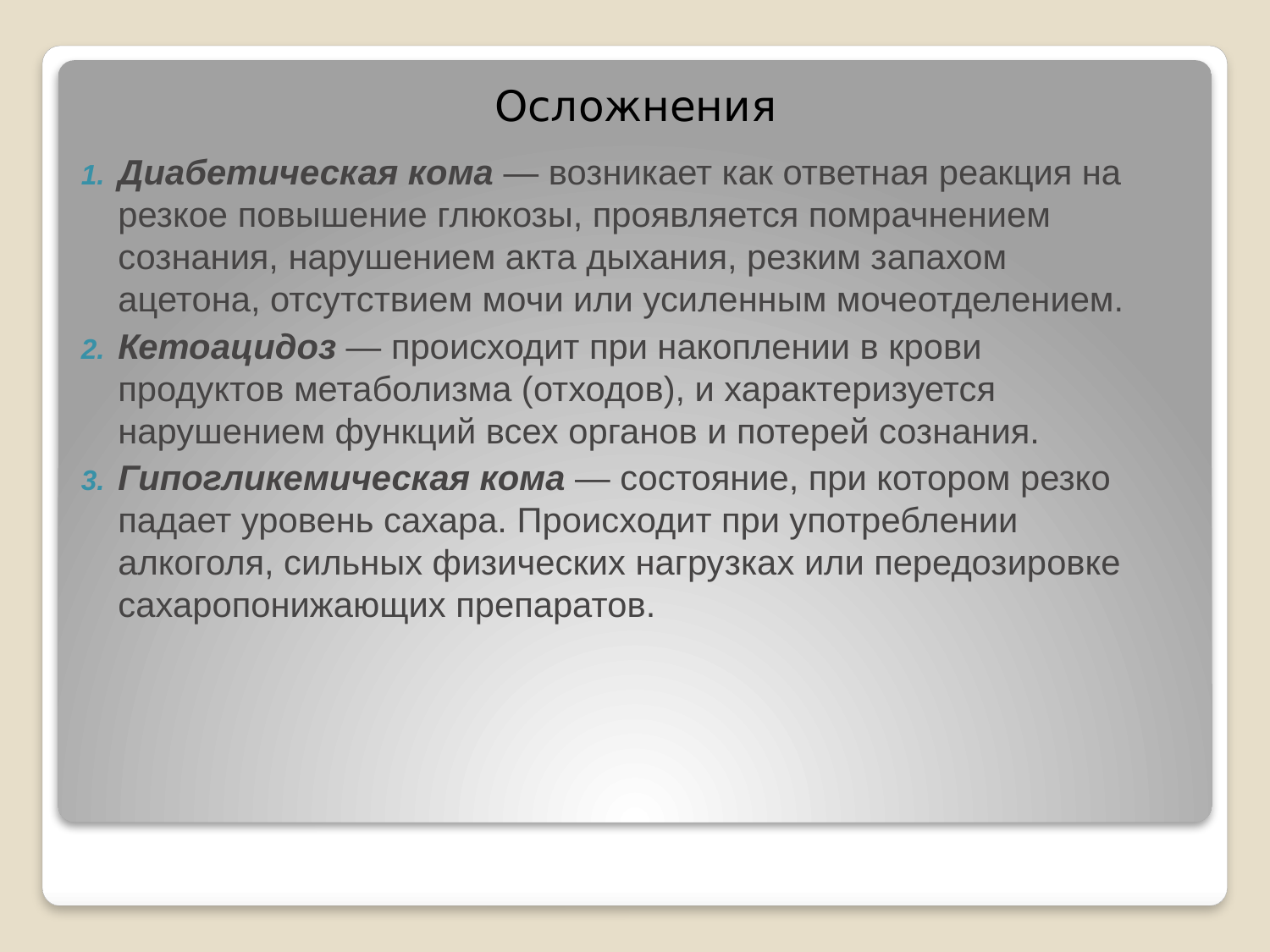

Осложнения
Диабетическая кома — возникает как ответная реакция на резкое повышение глюкозы, проявляется помрачнением сознания, нарушением акта дыхания, резким запахом ацетона, отсутствием мочи или усиленным мочеотделением.
Кетоацидоз — происходит при накоплении в крови продуктов метаболизма (отходов), и характеризуется нарушением функций всех органов и потерей сознания.
Гипогликемическая кома — состояние, при котором резко падает уровень сахара. Происходит при употреблении алкоголя, сильных физических нагрузках или передозировке сахаропонижающих препаратов.